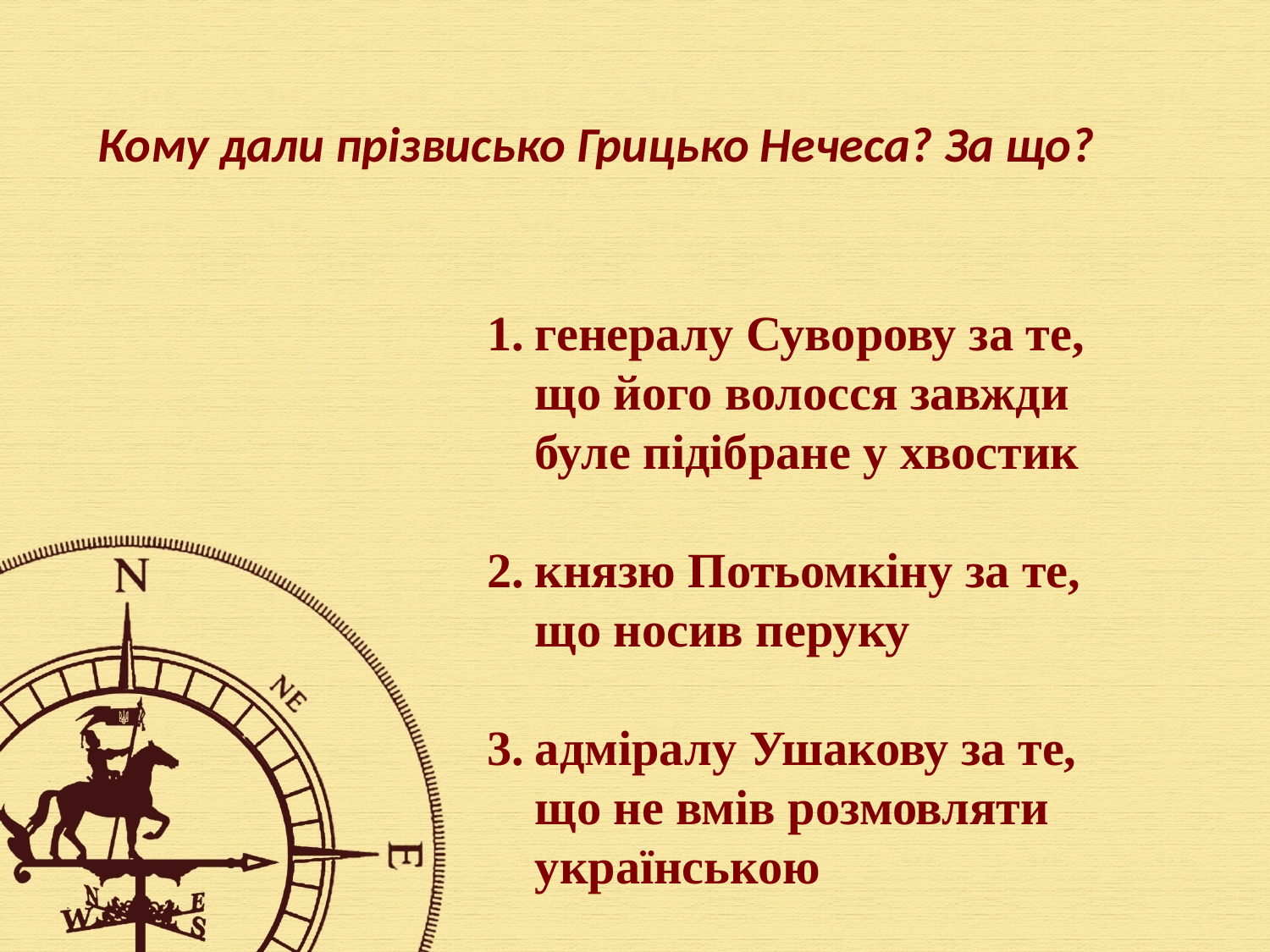

Кому дали прізвисько Грицько Нечеса? За що?

генералу Суворову за те, що його волосся завжди буле підібране у хвостик

князю Потьомкіну за те, що носив перуку

адміралу Ушакову за те, що не вмів розмовляти українською